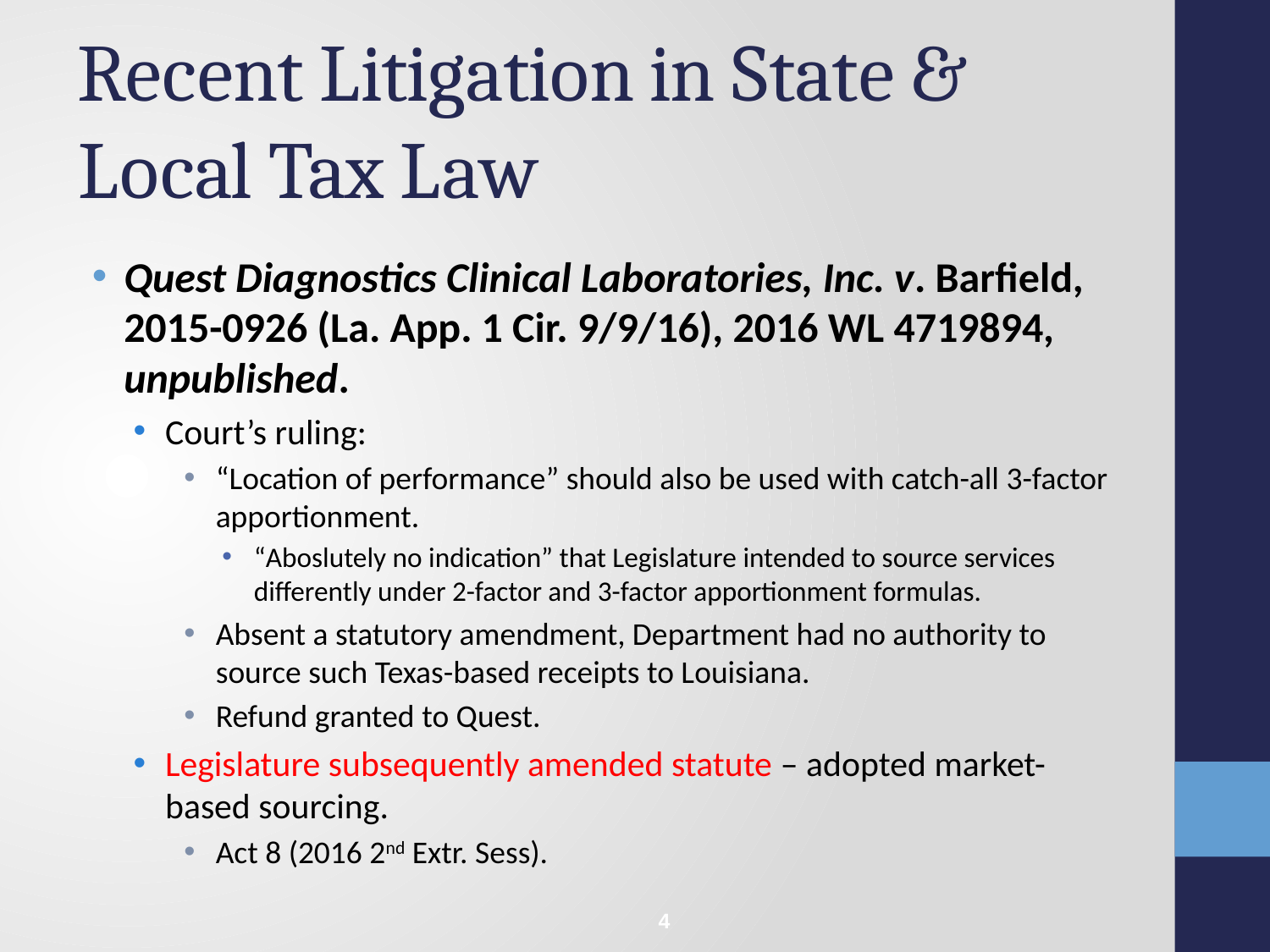

# Recent Litigation in State & Local Tax Law
Quest Diagnostics Clinical Laboratories, Inc. v. Barfield, 2015-0926 (La. App. 1 Cir. 9/9/16), 2016 WL 4719894, unpublished.
Court’s ruling:
“Location of performance” should also be used with catch-all 3-factor apportionment.
“Aboslutely no indication” that Legislature intended to source services differently under 2-factor and 3-factor apportionment formulas.
Absent a statutory amendment, Department had no authority to source such Texas-based receipts to Louisiana.
Refund granted to Quest.
Legislature subsequently amended statute – adopted market-based sourcing.
Act 8 (2016 2nd Extr. Sess).

4